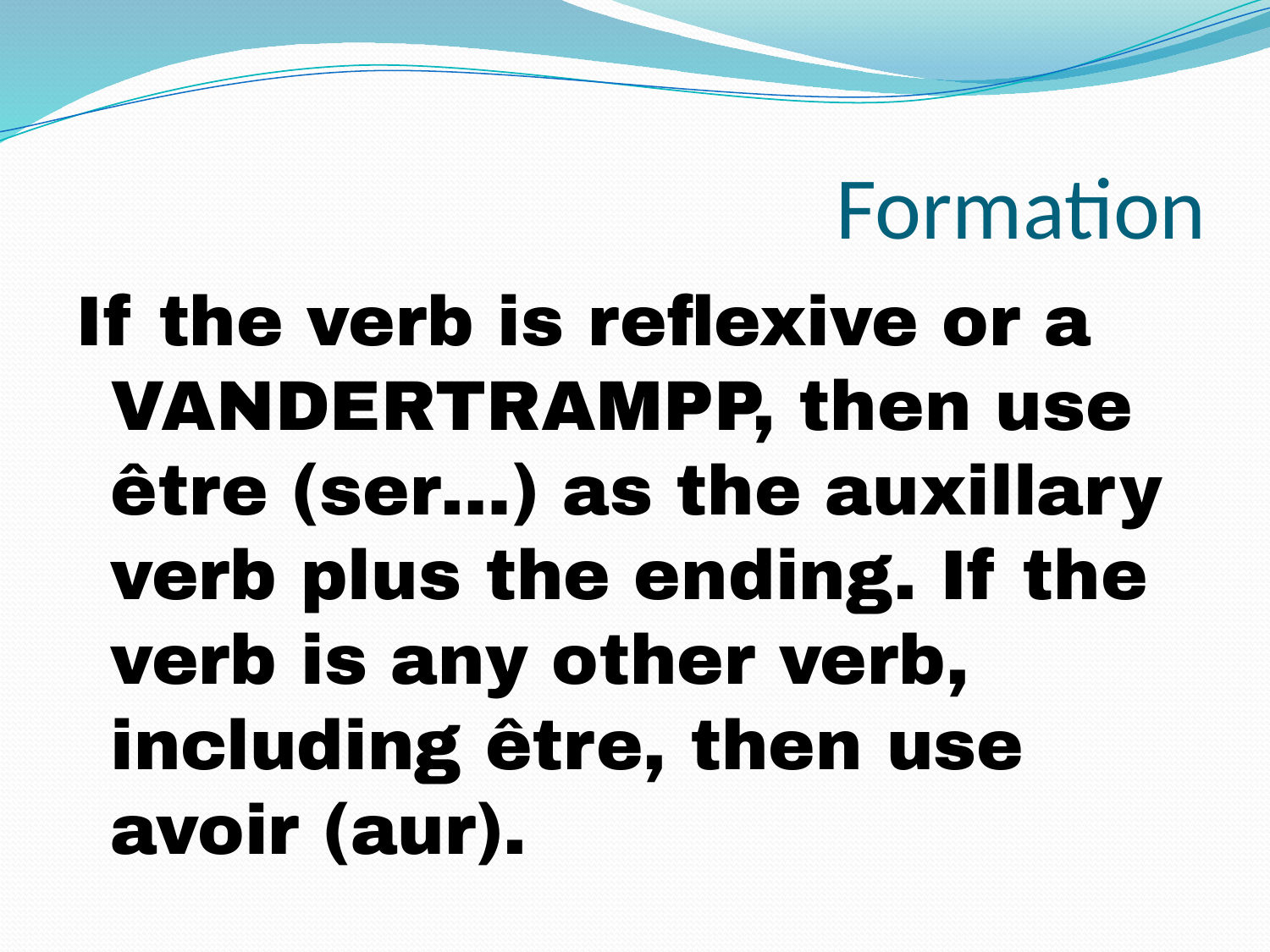

# Formation
If the verb is reflexive or a VANDERTRAMPP, then use être (ser…) as the auxillary verb plus the ending. If the verb is any other verb, including être, then use avoir (aur).